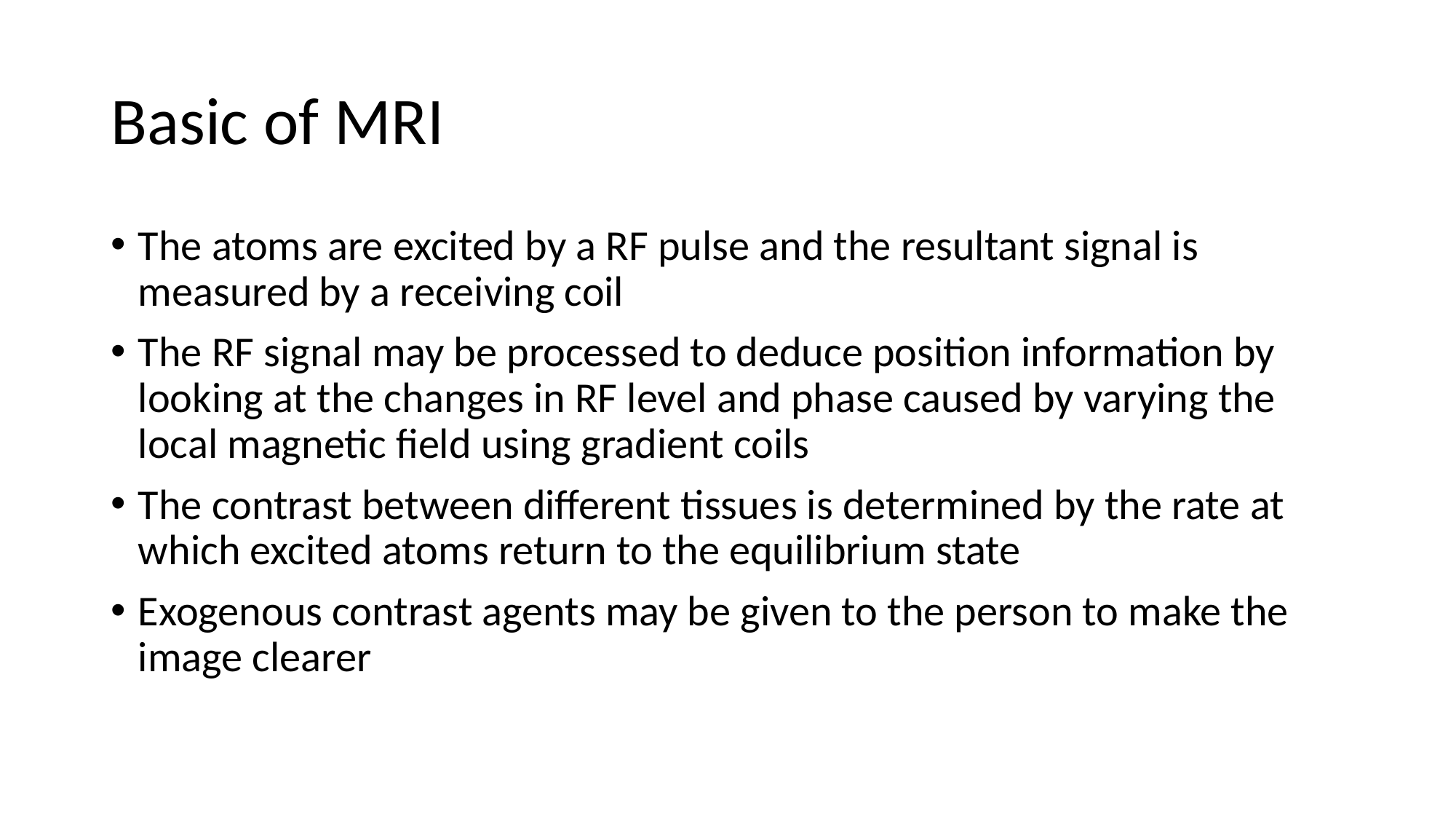

# Basic of MRI
The atoms are excited by a RF pulse and the resultant signal is measured by a receiving coil
The RF signal may be processed to deduce position information by looking at the changes in RF level and phase caused by varying the local magnetic field using gradient coils
The contrast between different tissues is determined by the rate at which excited atoms return to the equilibrium state
Exogenous contrast agents may be given to the person to make the image clearer